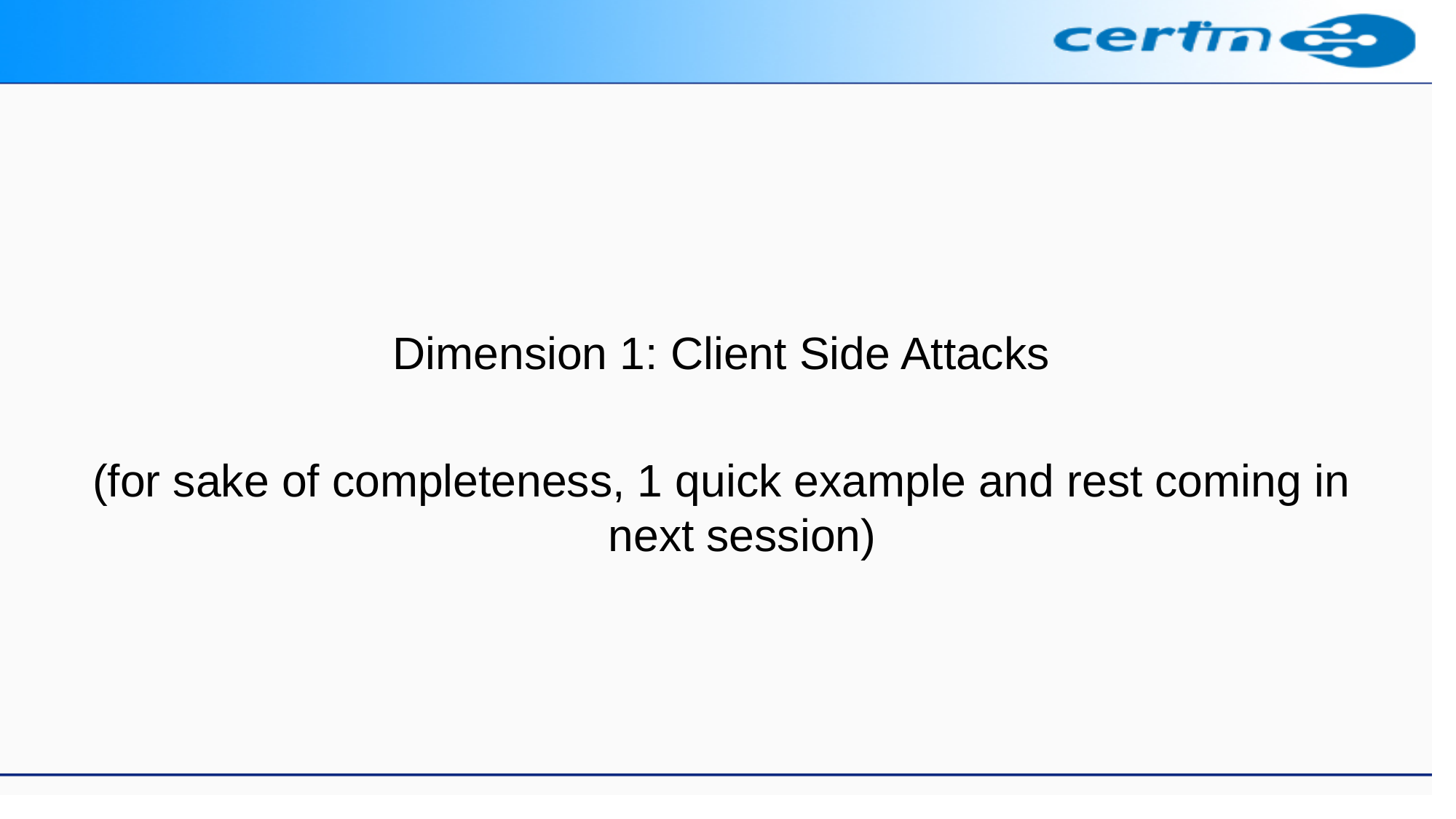

# Dimension 1: Client Side Attacks

(for sake of completeness, 1 quick example and rest coming in next session)